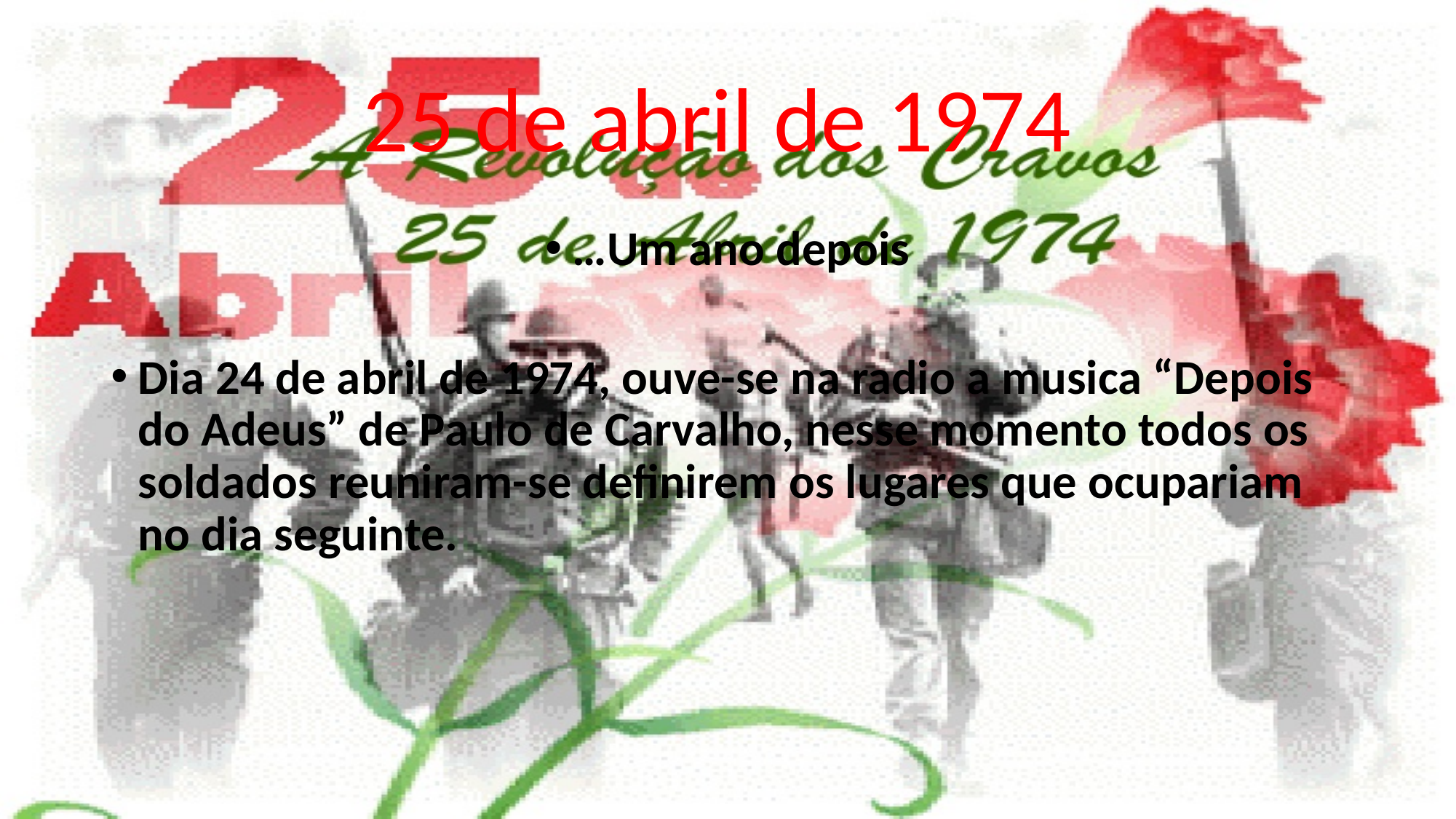

# 25 de abril de 1974
…Um ano depois

Dia 24 de abril de 1974, ouve-se na radio a musica “Depois do Adeus” de Paulo de Carvalho, nesse momento todos os soldados reuniram-se definirem os lugares que ocupariam no dia seguinte.